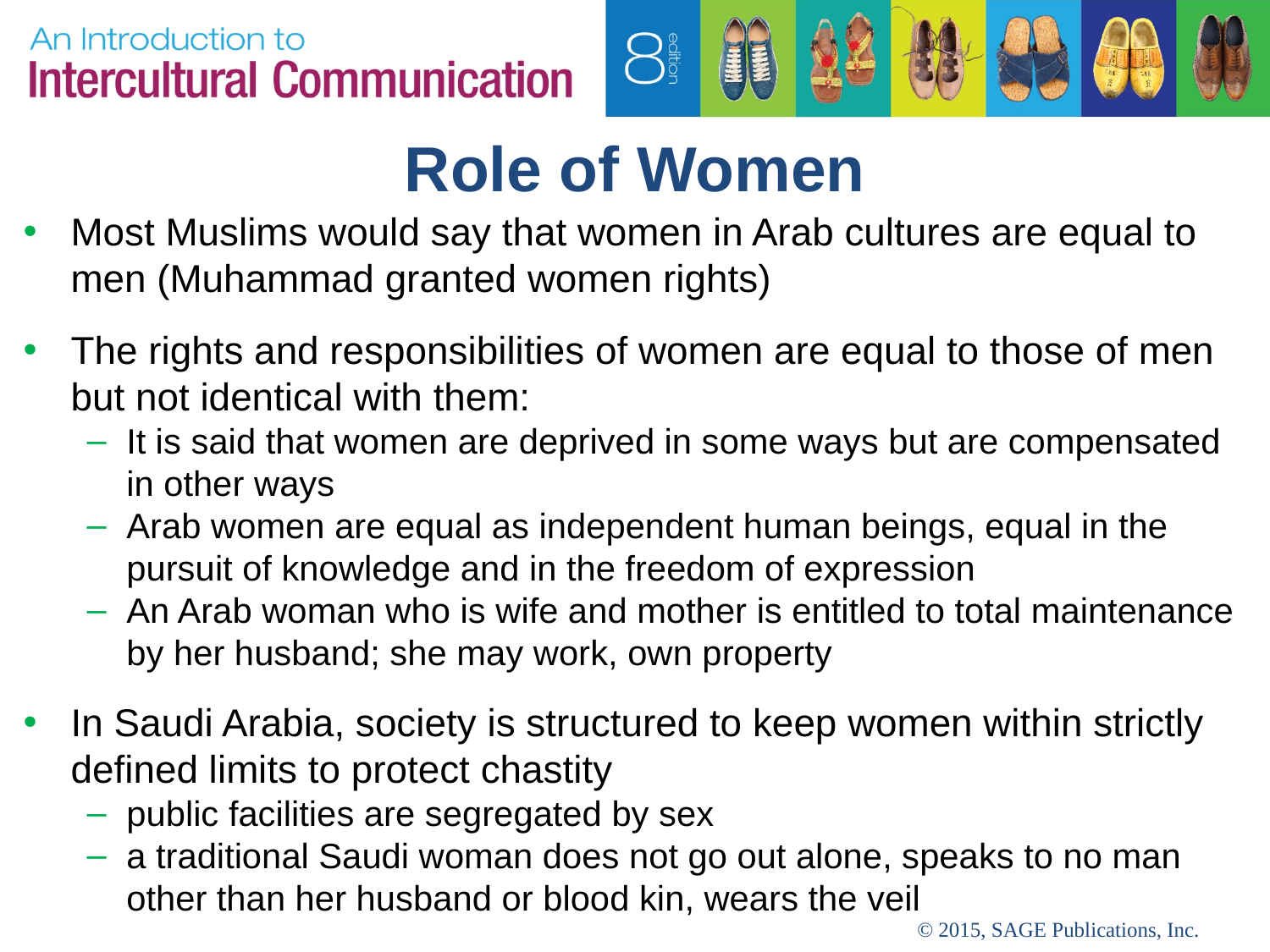

# Role of Women
Most Muslims would say that women in Arab cultures are equal to men (Muhammad granted women rights)

The rights and responsibilities of women are equal to those of men but not identical with them:
It is said that women are deprived in some ways but are compensated in other ways
Arab women are equal as independent human beings, equal in the pursuit of knowledge and in the freedom of expression
An Arab woman who is wife and mother is entitled to total maintenance by her husband; she may work, own property

In Saudi Arabia, society is structured to keep women within strictly defined limits to protect chastity
public facilities are segregated by sex
a traditional Saudi woman does not go out alone, speaks to no man other than her husband or blood kin, wears the veil
© 2015, SAGE Publications, Inc.